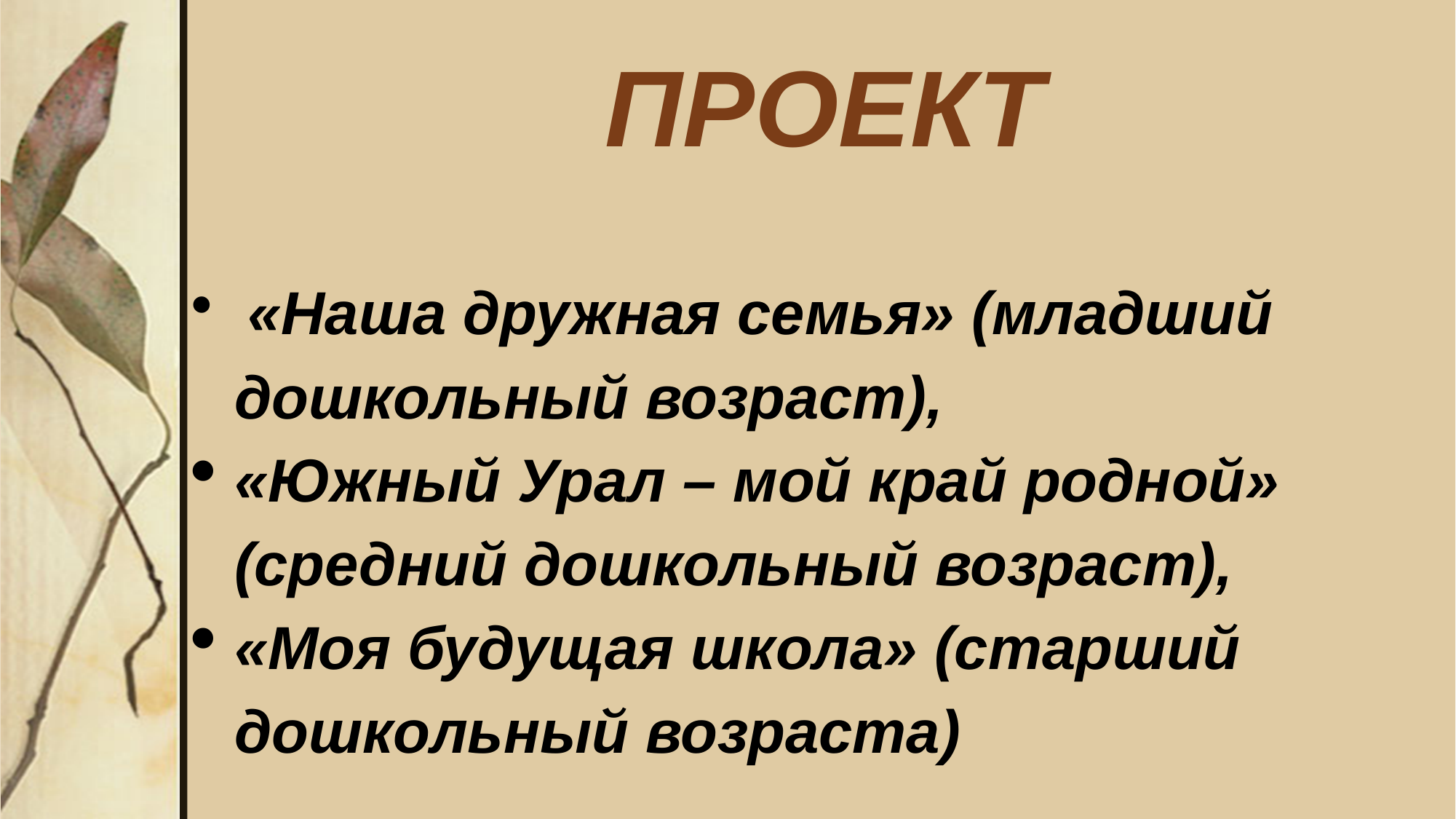

# ПРОЕКТ
 «Наша дружная семья» (младший дошкольный возраст),
«Южный Урал – мой край родной» (средний дошкольный возраст),
«Моя будущая школа» (старший дошкольный возраста)